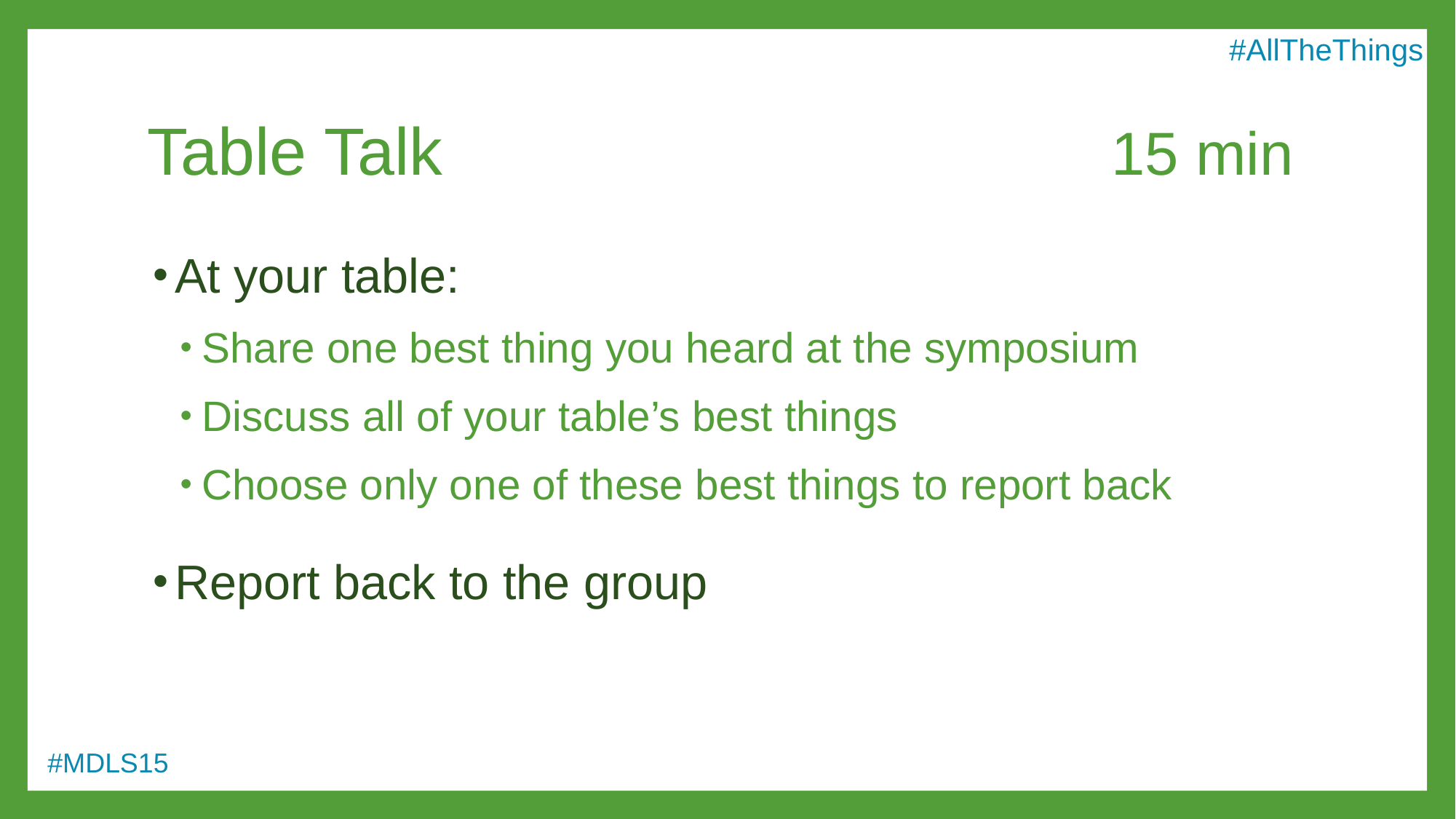

#AllTheThings
# Table Talk	15 min
At your table:
Share one best thing you heard at the symposium
Discuss all of your table’s best things
Choose only one of these best things to report back
Report back to the group

#MDLS15